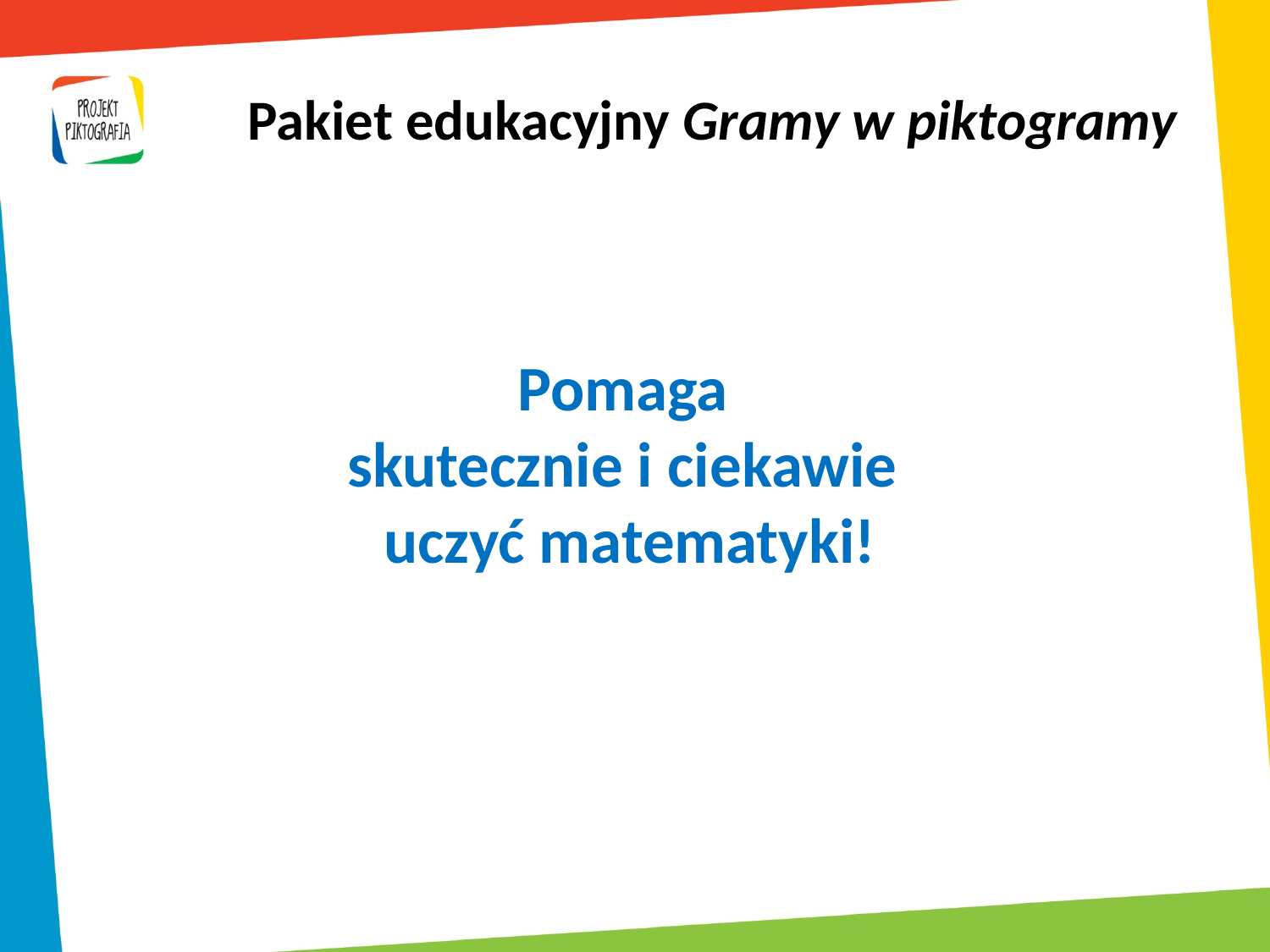

Pakiet edukacyjny Gramy w piktogramy

Pomaga
skutecznie i ciekawie
uczyć matematyki!